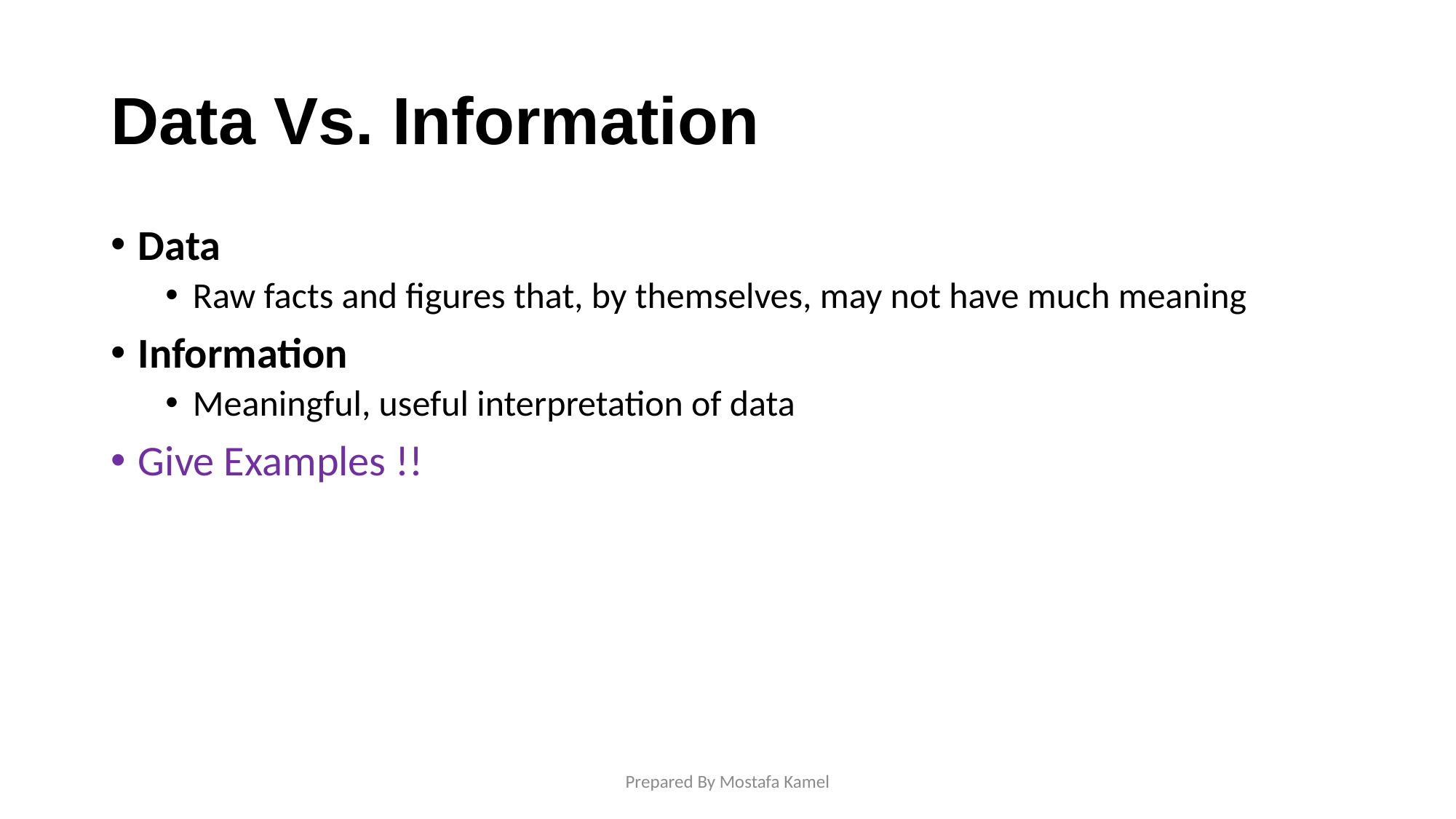

# Data Vs. Information
Data
Raw facts and figures that, by themselves, may not have much meaning
Information
Meaningful, useful interpretation of data
Give Examples !!
Prepared By Mostafa Kamel